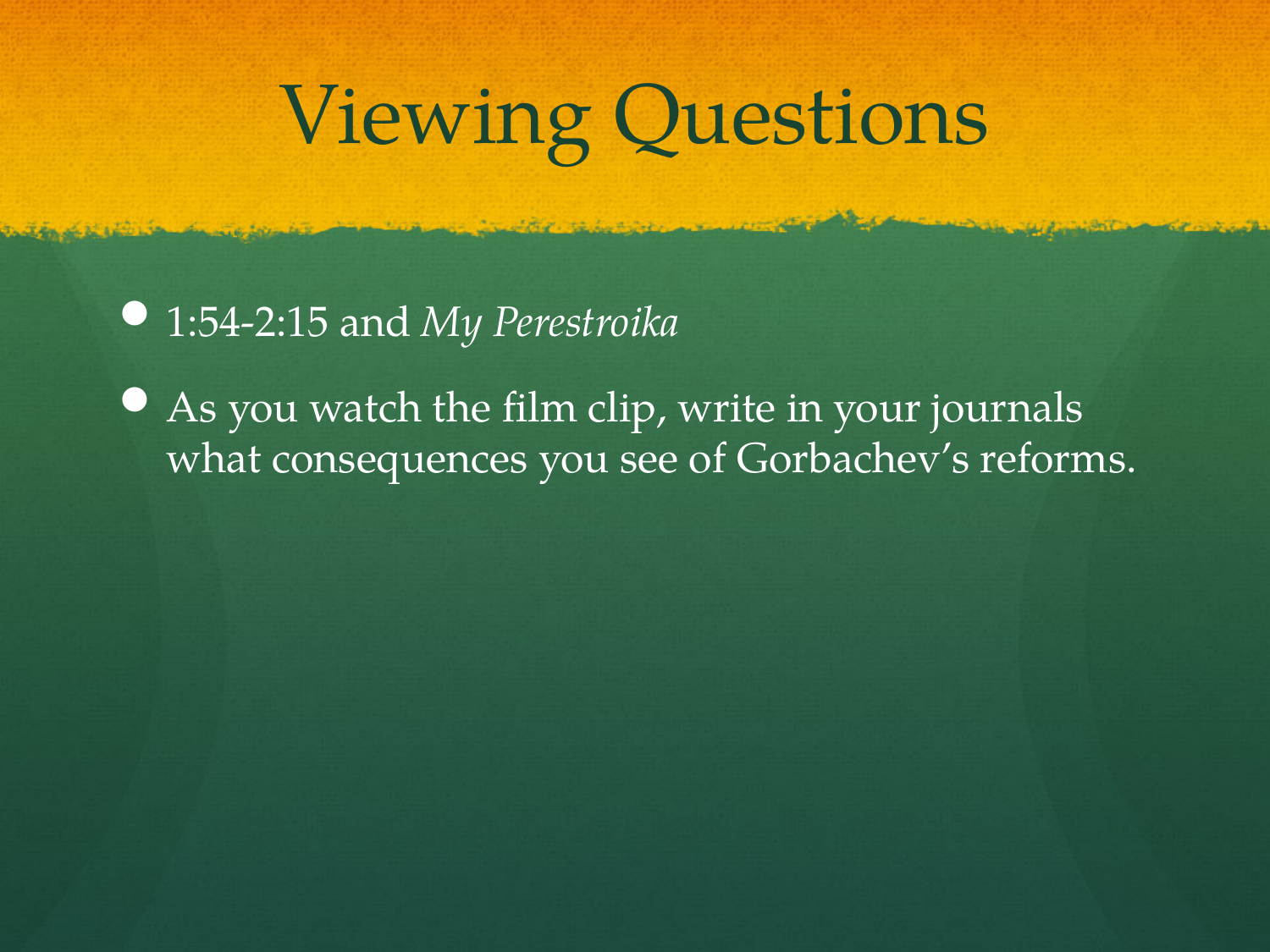

# Viewing Questions
1:54-2:15 and My Perestroika
As you watch the film clip, write in your journals what consequences you see of Gorbachev’s reforms.